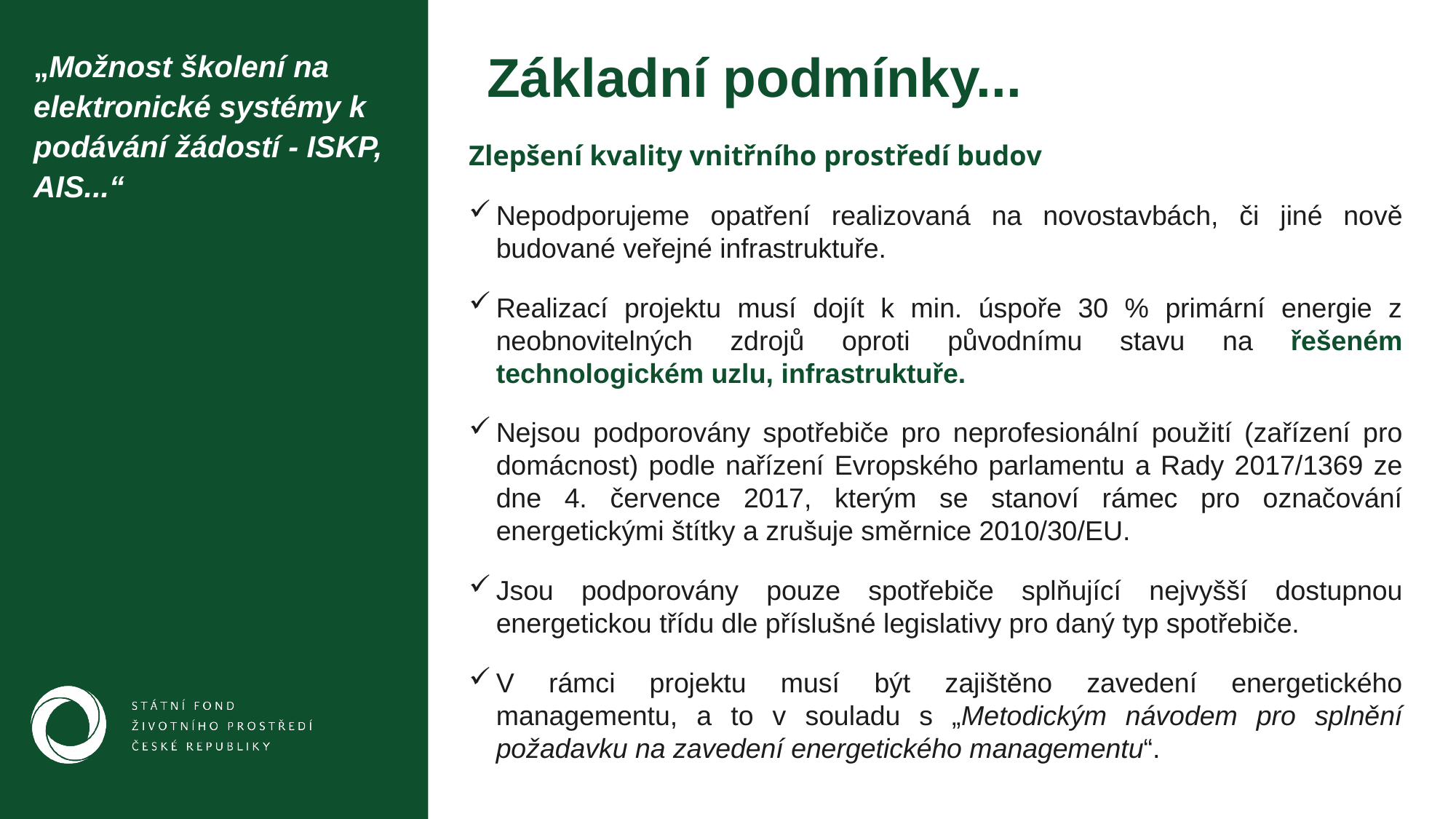

„Možnost školení na elektronické systémy k podávání žádostí - ISKP, AIS...“
Základní podmínky...
Zlepšení kvality vnitřního prostředí budov

Nepodporujeme opatření realizovaná na novostavbách, či jiné nově budované veřejné infrastruktuře.

Realizací projektu musí dojít k min. úspoře 30 % primární energie z neobnovitelných zdrojů oproti původnímu stavu na řešeném technologickém uzlu, infrastruktuře.

Nejsou podporovány spotřebiče pro neprofesionální použití (zařízení pro domácnost) podle nařízení Evropského parlamentu a Rady 2017/1369 ze dne 4. července 2017, kterým se stanoví rámec pro označování energetickými štítky a zrušuje směrnice 2010/30/EU.

Jsou podporovány pouze spotřebiče splňující nejvyšší dostupnou energetickou třídu dle příslušné legislativy pro daný typ spotřebiče.

V rámci projektu musí být zajištěno zavedení energetického managementu, a to v souladu s „Metodickým návodem pro splnění požadavku na zavedení energetického managementu“.